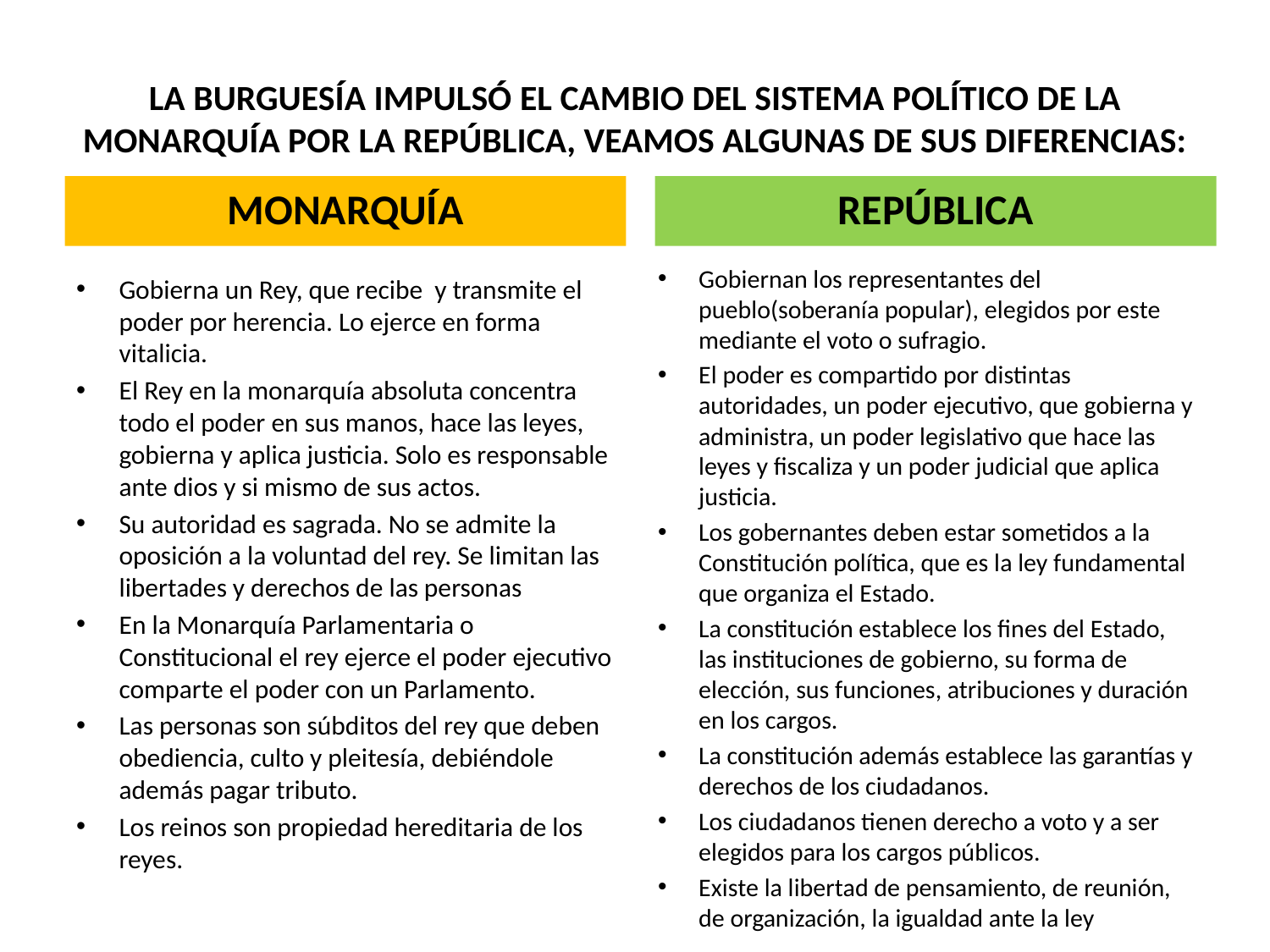

# LA BURGUESÍA IMPULSÓ EL CAMBIO DEL SISTEMA POLÍTICO DE LA MONARQUÍA POR LA REPÚBLICA, VEAMOS ALGUNAS DE SUS DIFERENCIAS:
MONARQUÍA
REPÚBLICA
Gobiernan los representantes del pueblo(soberanía popular), elegidos por este mediante el voto o sufragio.
El poder es compartido por distintas autoridades, un poder ejecutivo, que gobierna y administra, un poder legislativo que hace las leyes y fiscaliza y un poder judicial que aplica justicia.
Los gobernantes deben estar sometidos a la Constitución política, que es la ley fundamental que organiza el Estado.
La constitución establece los fines del Estado, las instituciones de gobierno, su forma de elección, sus funciones, atribuciones y duración en los cargos.
La constitución además establece las garantías y derechos de los ciudadanos.
Los ciudadanos tienen derecho a voto y a ser elegidos para los cargos públicos.
Existe la libertad de pensamiento, de reunión, de organización, la igualdad ante la ley

Gobierna un Rey, que recibe  y transmite el poder por herencia. Lo ejerce en forma vitalicia.
El Rey en la monarquía absoluta concentra todo el poder en sus manos, hace las leyes, gobierna y aplica justicia. Solo es responsable ante dios y si mismo de sus actos.
Su autoridad es sagrada. No se admite la oposición a la voluntad del rey. Se limitan las libertades y derechos de las personas
En la Monarquía Parlamentaria o Constitucional el rey ejerce el poder ejecutivo comparte el poder con un Parlamento.
Las personas son súbditos del rey que deben obediencia, culto y pleitesía, debiéndole además pagar tributo.
Los reinos son propiedad hereditaria de los reyes.